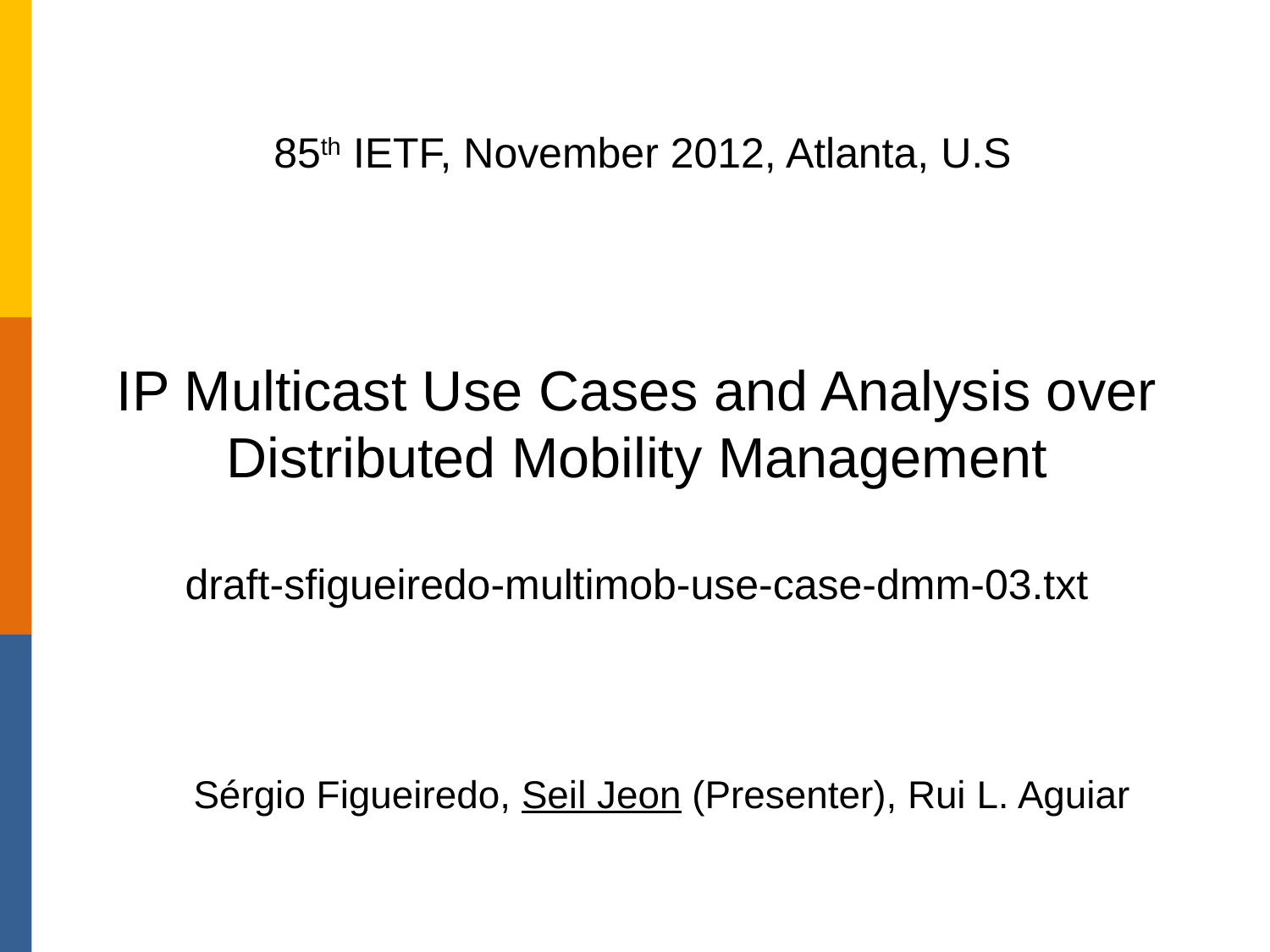

85th IETF, November 2012, Atlanta, U.S

# IP Multicast Use Cases and Analysis over Distributed Mobility Management draft-sfigueiredo-multimob-use-case-dmm-03.txt

Sérgio Figueiredo, Seil Jeon (Presenter), Rui L. Aguiar